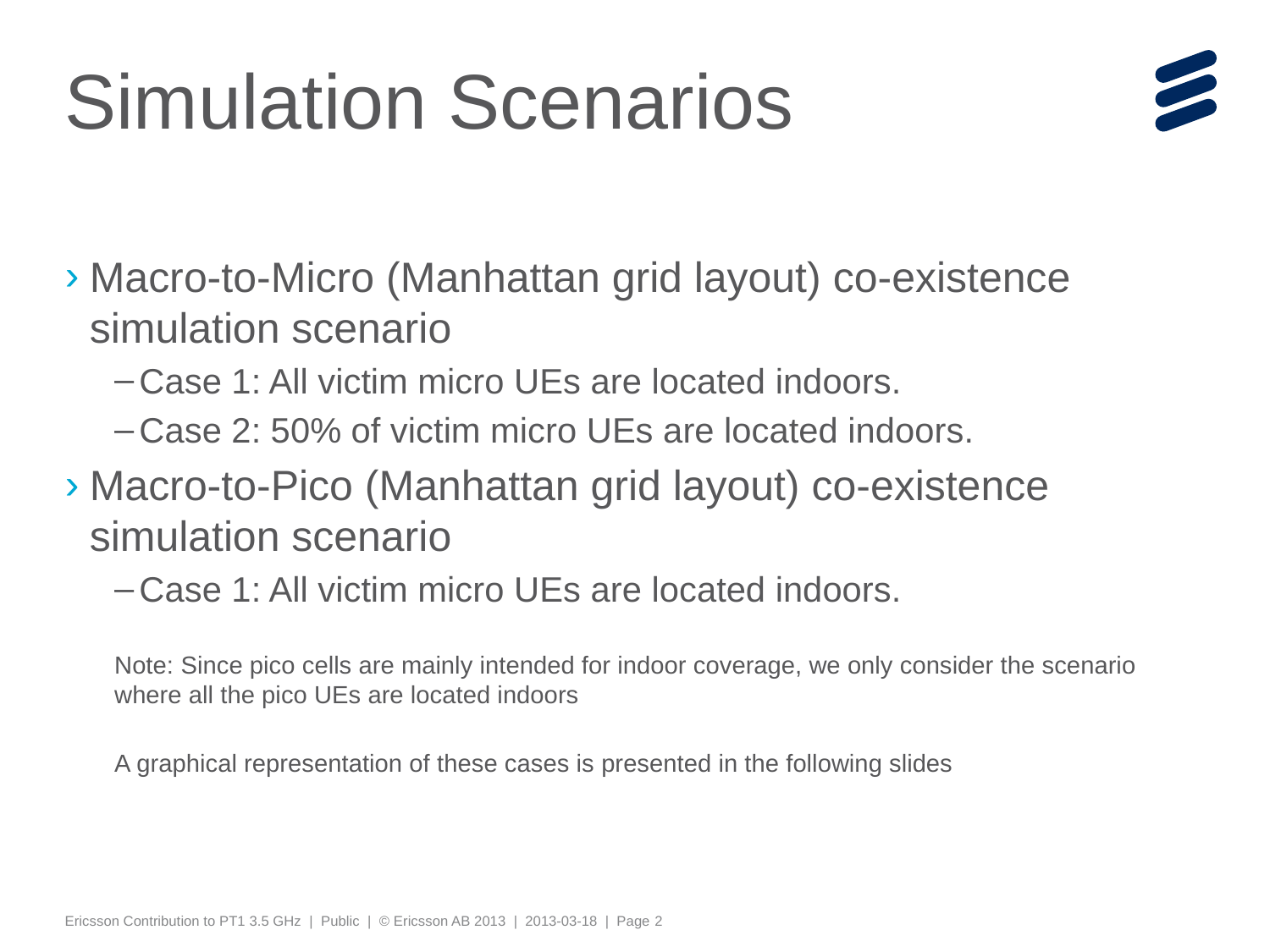

# Simulation Scenarios
Macro-to-Micro (Manhattan grid layout) co-existence simulation scenario
Case 1: All victim micro UEs are located indoors.
Case 2: 50% of victim micro UEs are located indoors.
Macro-to-Pico (Manhattan grid layout) co-existence simulation scenario
Case 1: All victim micro UEs are located indoors.

Note: Since pico cells are mainly intended for indoor coverage, we only consider the scenario where all the pico UEs are located indoors

A graphical representation of these cases is presented in the following slides